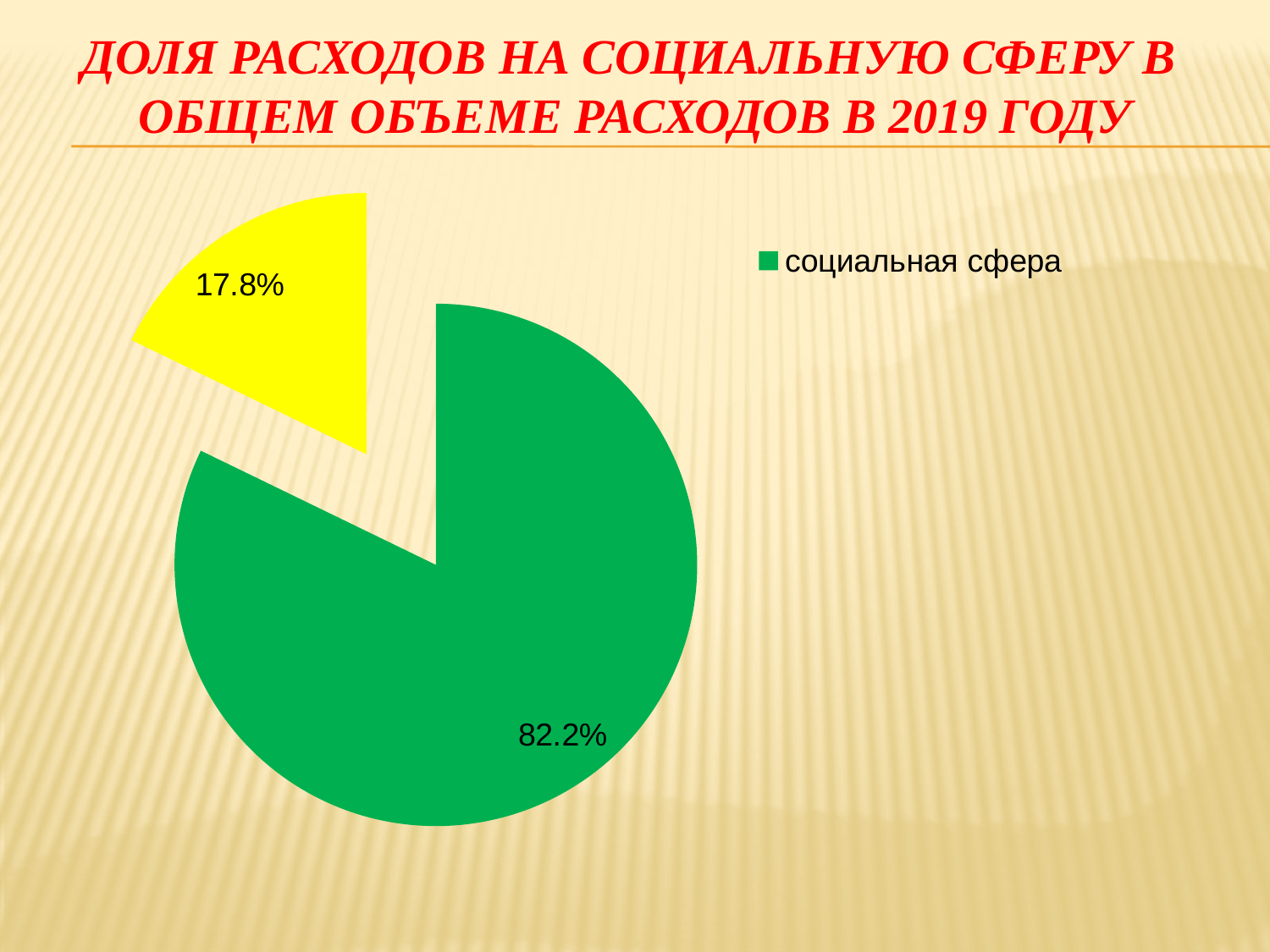

# Доля расходов на социальную сферу в общем объеме расходов в 2019 году

### Chart

| Category | Продажи |
|---|---|
| социальная сфера | 0.822 |